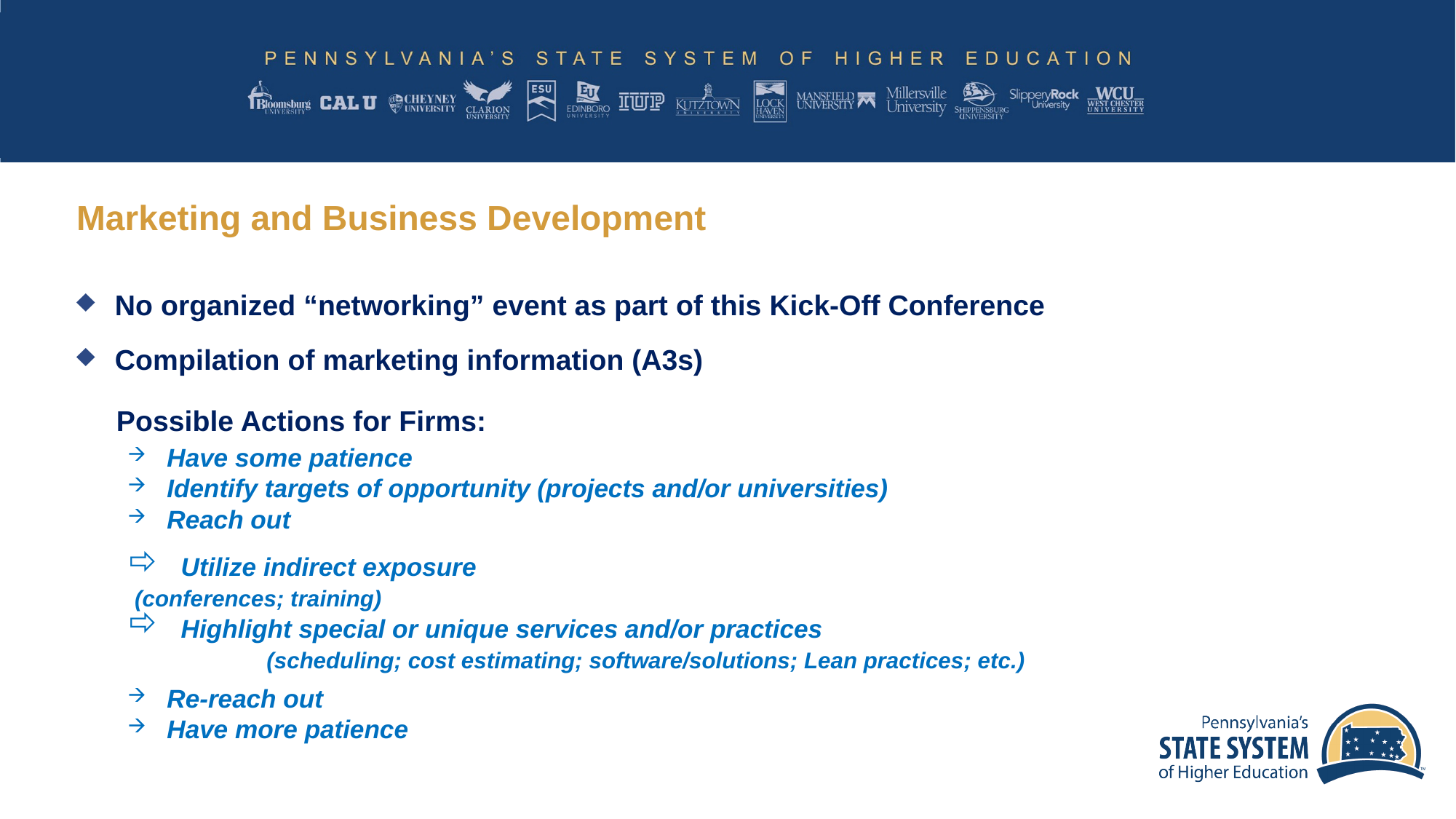

# Marketing and Business Development
No organized “networking” event as part of this Kick-Off Conference

Compilation of marketing information (A3s)

     Possible Actions for Firms:
 Have some patience
 Identify targets of opportunity (projects and/or universities)
 Reach out
   Utilize indirect exposure
		 (conferences; training)
   Highlight special or unique services and/or practices
	              (scheduling; cost estimating; software/solutions; Lean practices; etc.)
 Re-reach out
 Have more patience